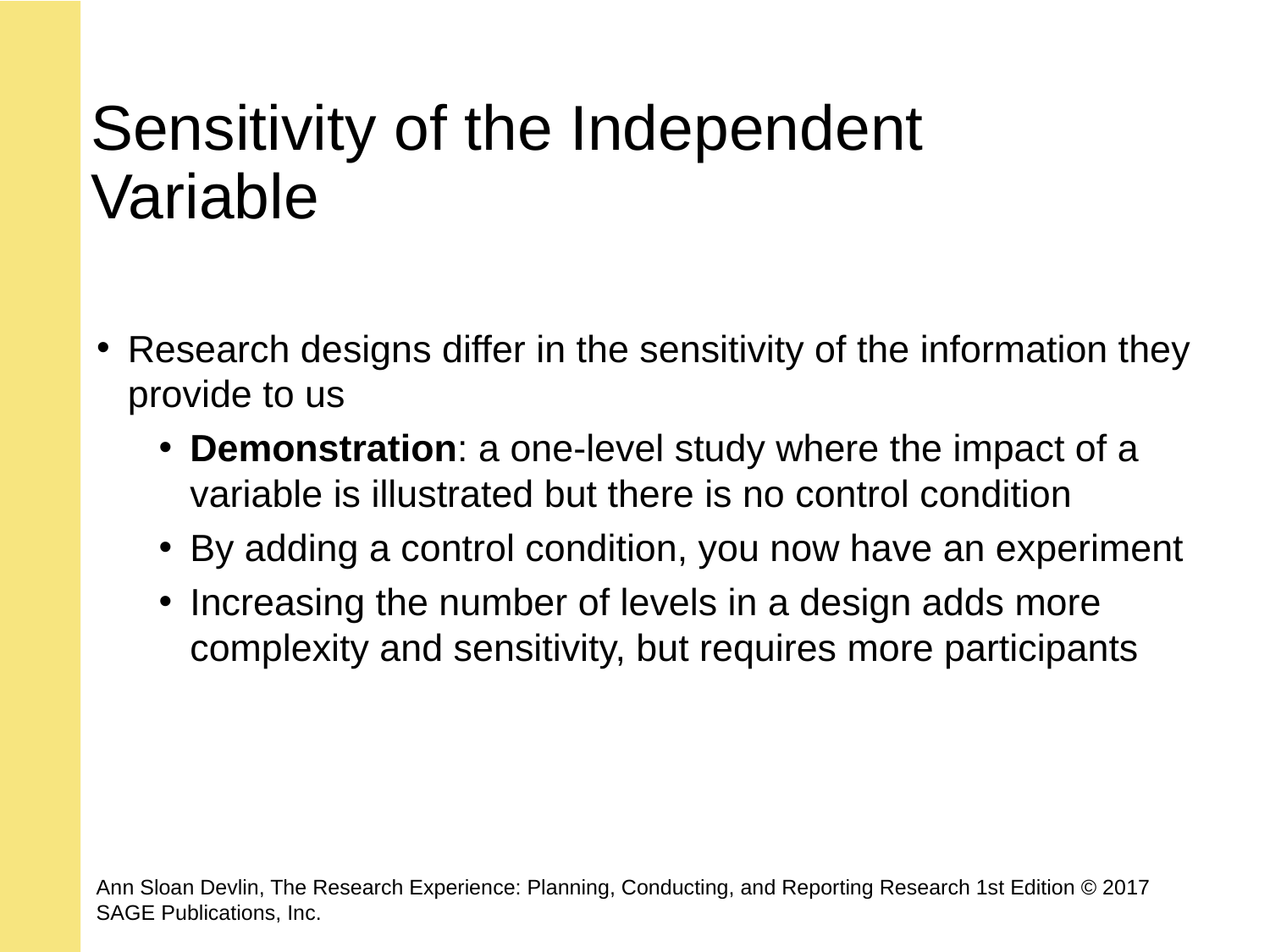

# Sensitivity of the Independent Variable
Research designs differ in the sensitivity of the information they provide to us
Demonstration: a one-level study where the impact of a variable is illustrated but there is no control condition
By adding a control condition, you now have an experiment
Increasing the number of levels in a design adds more complexity and sensitivity, but requires more participants